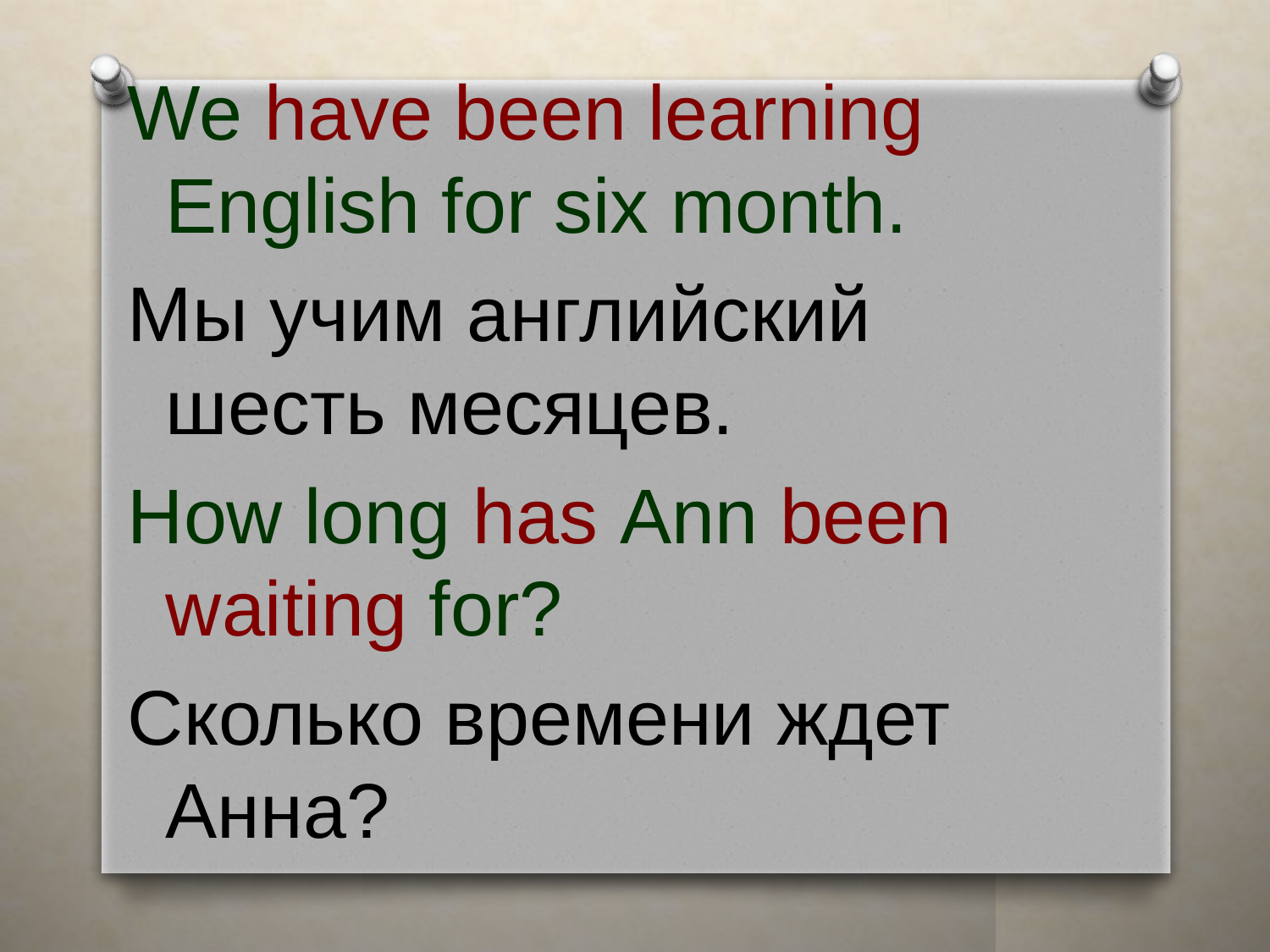

We have been learning English for six month.
Мы учим английский шесть месяцев.
How long has Ann been waiting for?
Сколько времени ждет Анна?